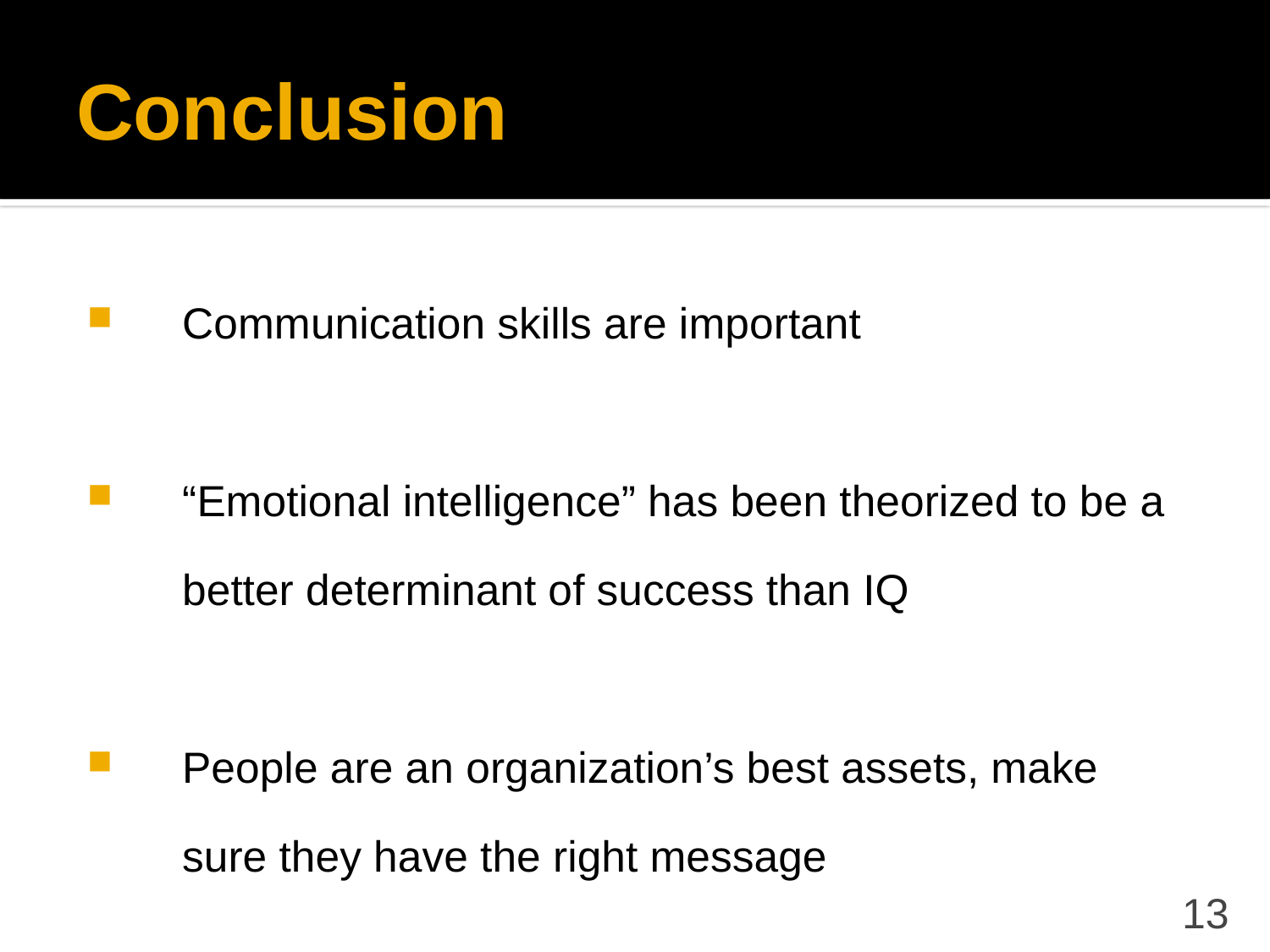

# Conclusion
Communication skills are important

“Emotional intelligence” has been theorized to be a better determinant of success than IQ

People are an organization’s best assets, make sure they have the right message

13